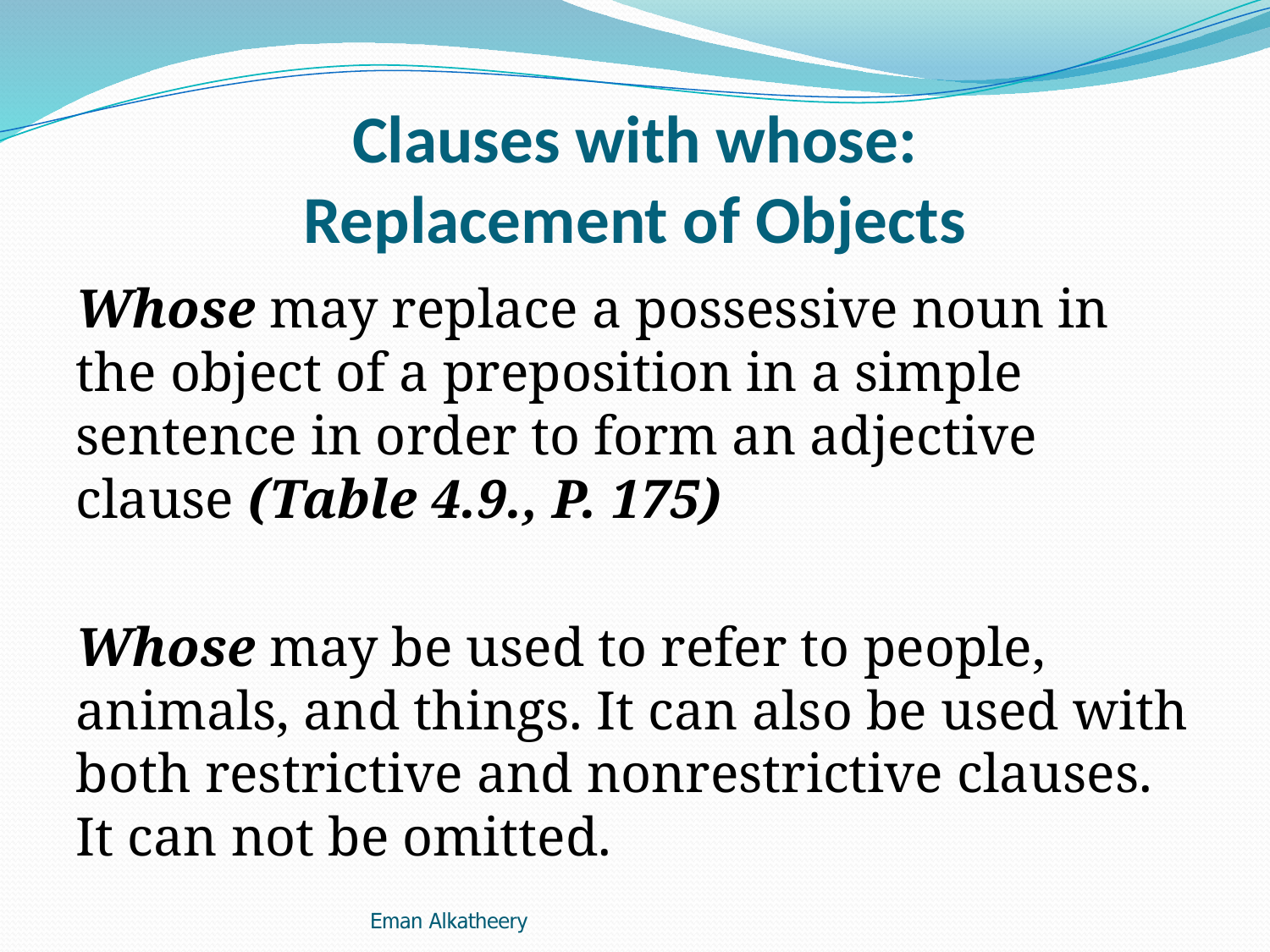

# Clauses with whose: Replacement of Objects
Whose may replace a possessive noun in the object of a preposition in a simple sentence in order to form an adjective clause (Table 4.9., P. 175)

Whose may be used to refer to people, animals, and things. It can also be used with both restrictive and nonrestrictive clauses. It can not be omitted.

Eman Alkatheery